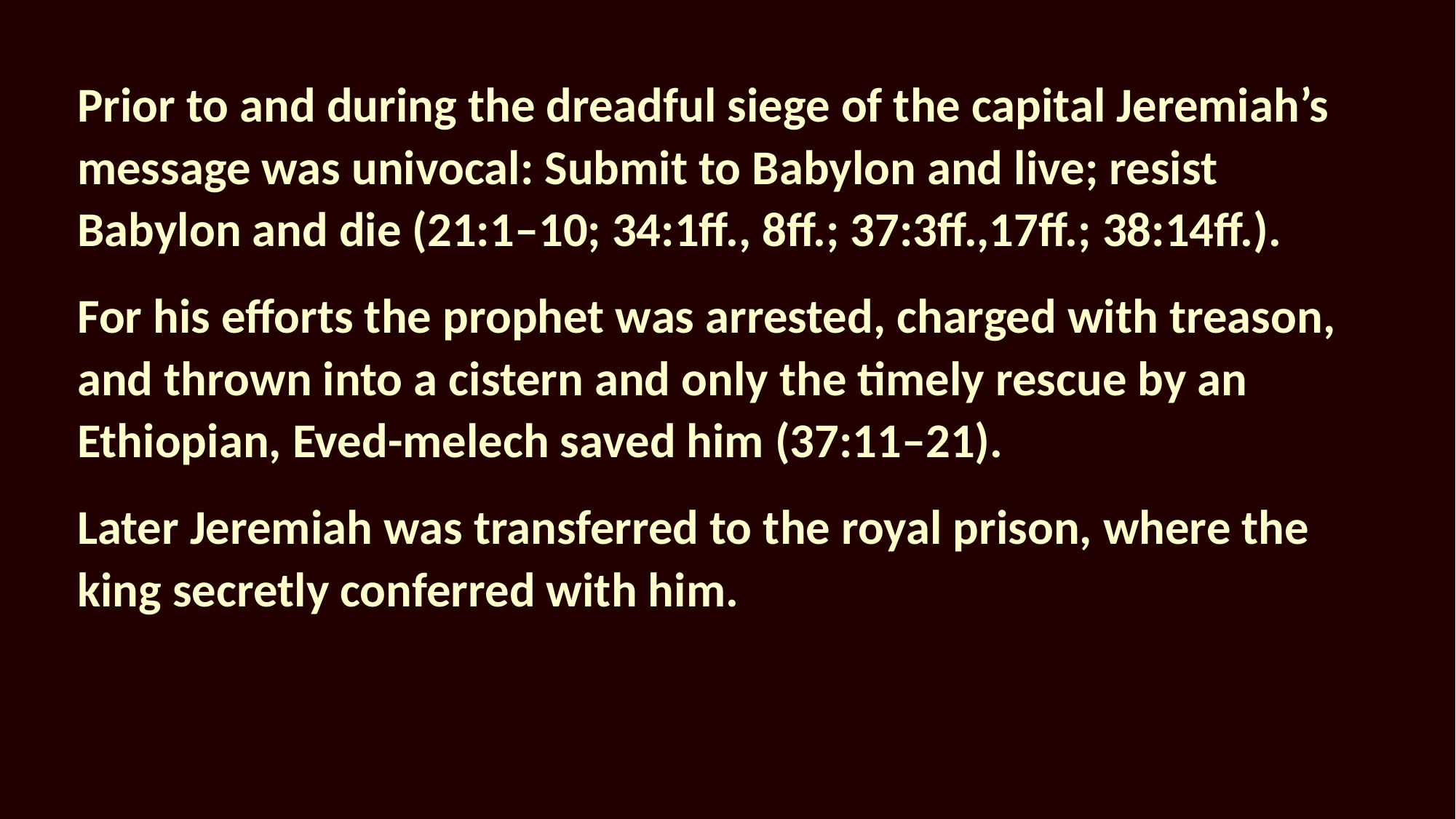

Prior to and during the dreadful siege of the capital Jeremiah’s message was univocal: Submit to Babylon and live; resist Babylon and die (21:1–10; 34:1ff., 8ff.; 37:3ff.,17ff.; 38:14ff.).
For his efforts the prophet was arrested, charged with treason, and thrown into a cistern and only the timely rescue by an Ethiopian, Eved-melech saved him (37:11–21).
Later Jeremiah was transferred to the royal prison, where the king secretly conferred with him.